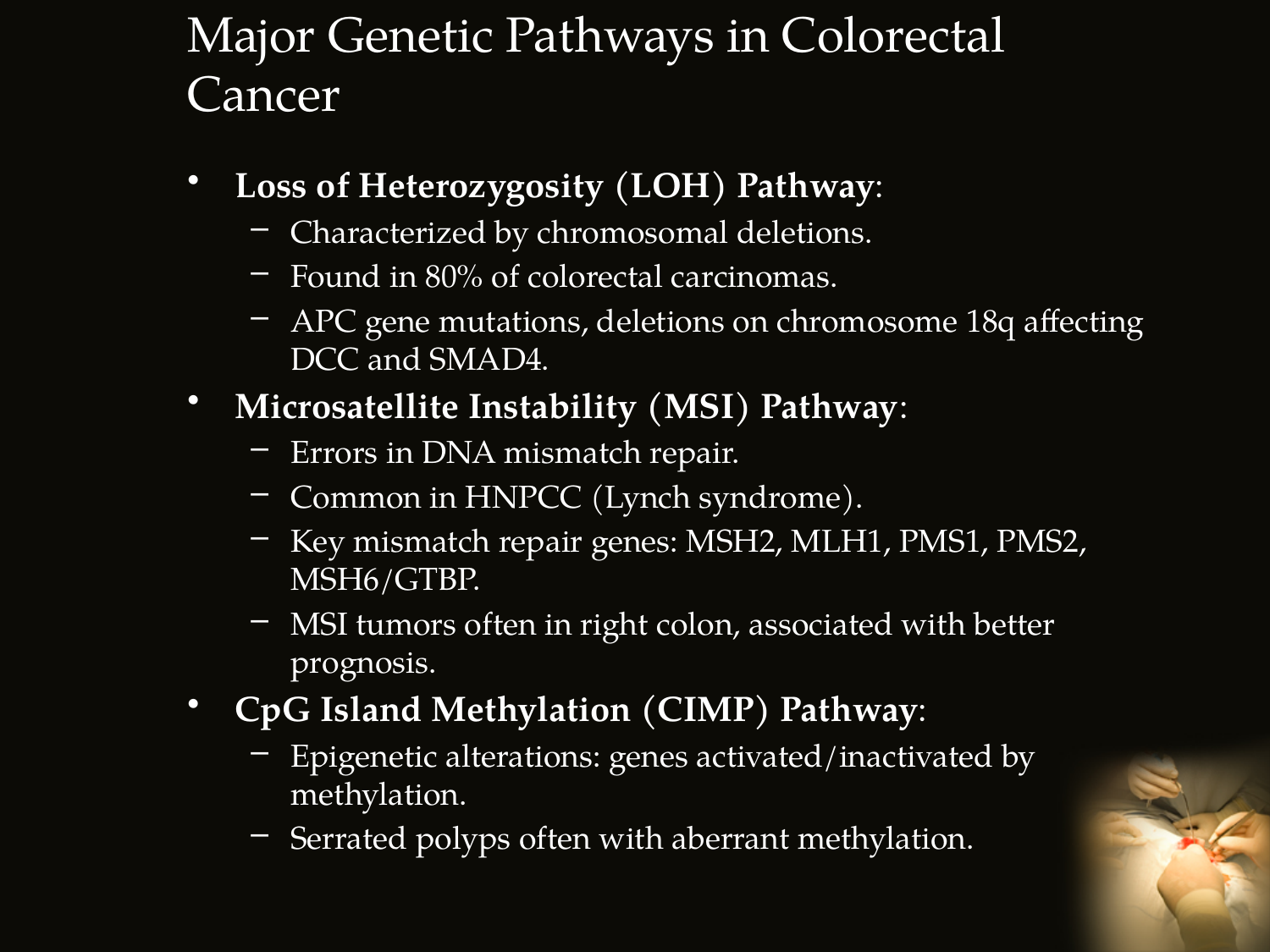

# Major Genetic Pathways in Colorectal Cancer
Loss of Heterozygosity (LOH) Pathway:
Characterized by chromosomal deletions.
Found in 80% of colorectal carcinomas.
APC gene mutations, deletions on chromosome 18q affecting DCC and SMAD4.
Microsatellite Instability (MSI) Pathway:
Errors in DNA mismatch repair.
Common in HNPCC (Lynch syndrome).
Key mismatch repair genes: MSH2, MLH1, PMS1, PMS2, MSH6/GTBP.
MSI tumors often in right colon, associated with better prognosis.
CpG Island Methylation (CIMP) Pathway:
Epigenetic alterations: genes activated/inactivated by methylation.
Serrated polyps often with aberrant methylation.